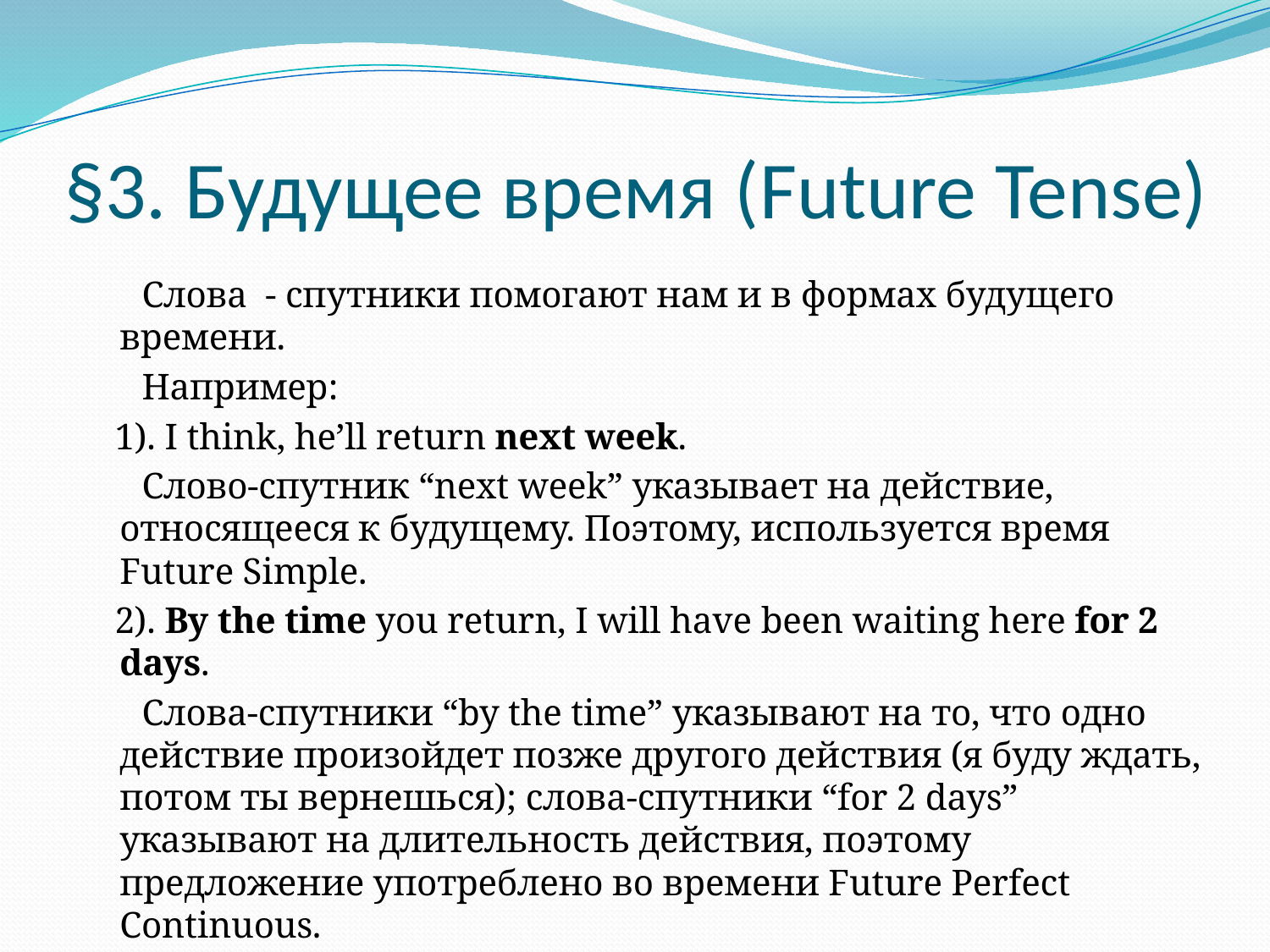

# §3. Будущее время (Future Tense)
      Слова  - спутники помогают нам и в формах будущего времени.
      Например:
   1). I think, he’ll return next week.
      Слово-спутник “next week” указывает на действие, относящееся к будущему. Поэтому, используется время Future Simple.
   2). By the time you return, I will have been waiting here for 2 days.
      Слова-спутники “by the time” указывают на то, что одно действие произойдет позже другого действия (я буду ждать, потом ты вернешься); слова-спутники “for 2 days” указывают на длительность действия, поэтому предложение употреблено во времени Future Perfect Continuous.